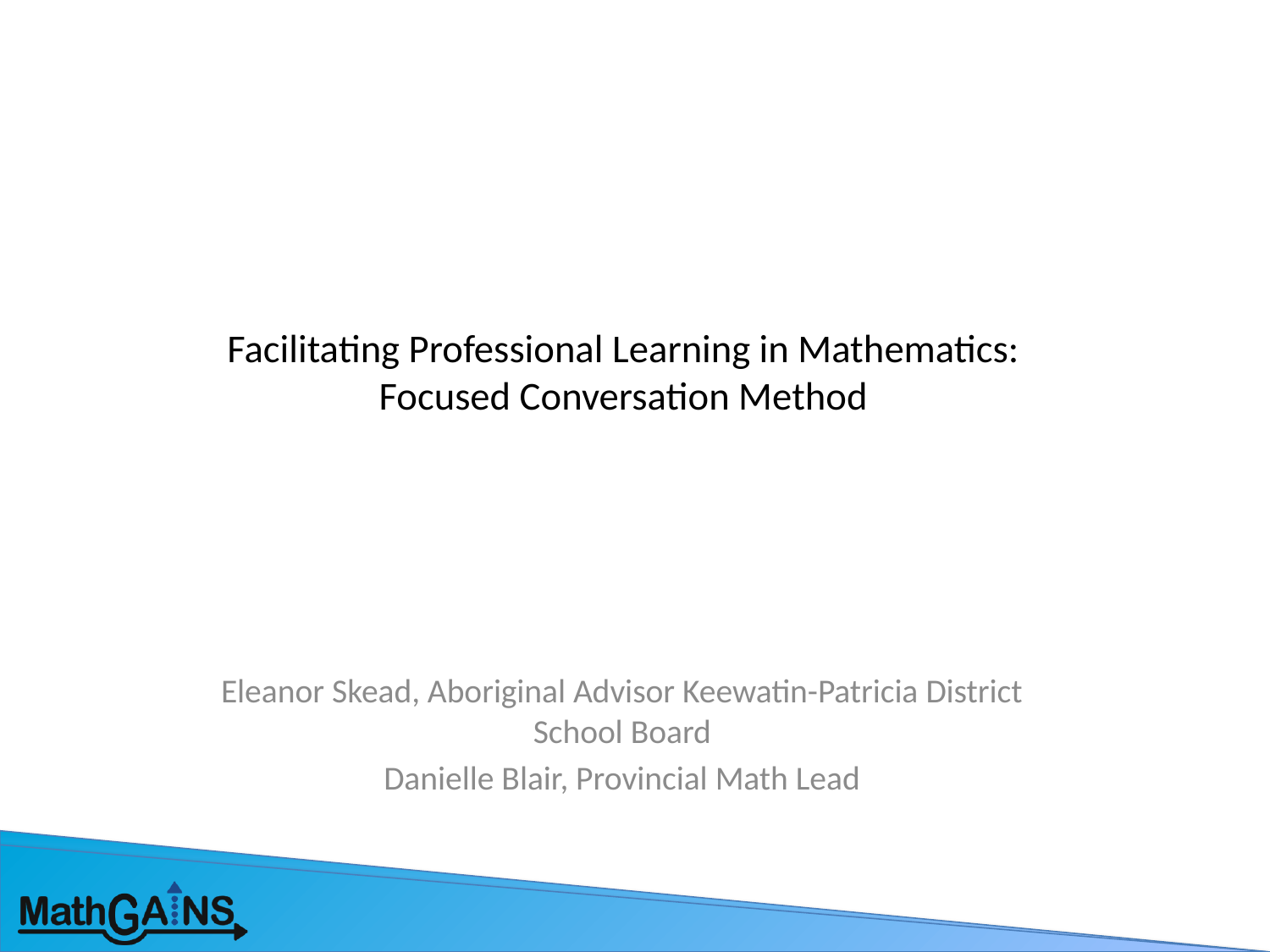

# Facilitating Professional Learning in Mathematics: Focused Conversation Method

Eleanor Skead, Aboriginal Advisor Keewatin-Patricia District School Board
Danielle Blair, Provincial Math Lead